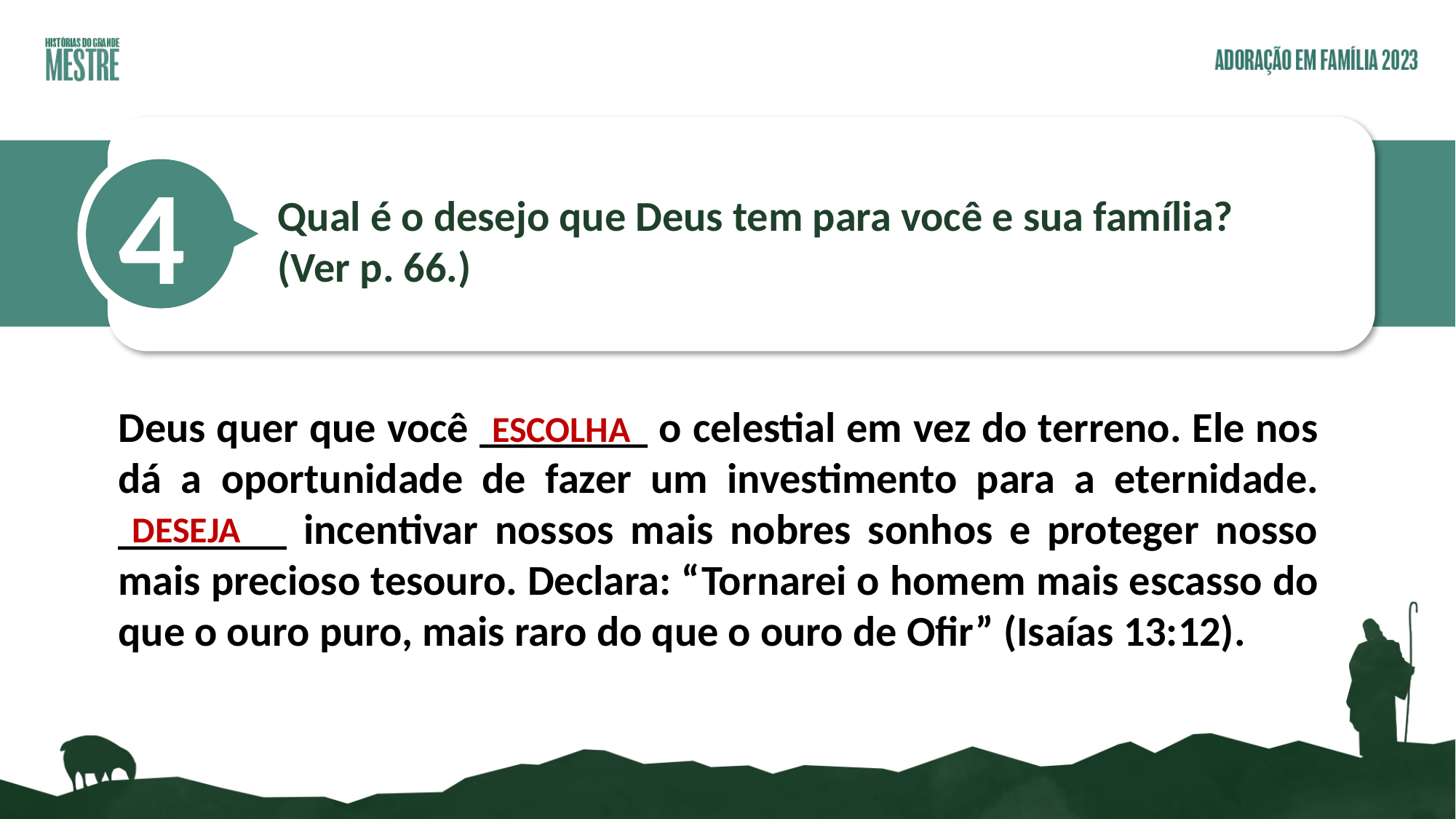

4
Qual é o desejo que Deus tem para você e sua família?
(Ver p. 66.)
Deus quer que você ________ o celestial em vez do terreno. Ele nos dá a oportunidade de fazer um investimento para a eternidade. ________ incentivar nossos mais nobres sonhos e proteger nosso mais precioso tesouro. Declara: “Tornarei o homem mais escasso do que o ouro puro, mais raro do que o ouro de Ofir” (Isaías 13:12).
ESCOLHA
DESEJA